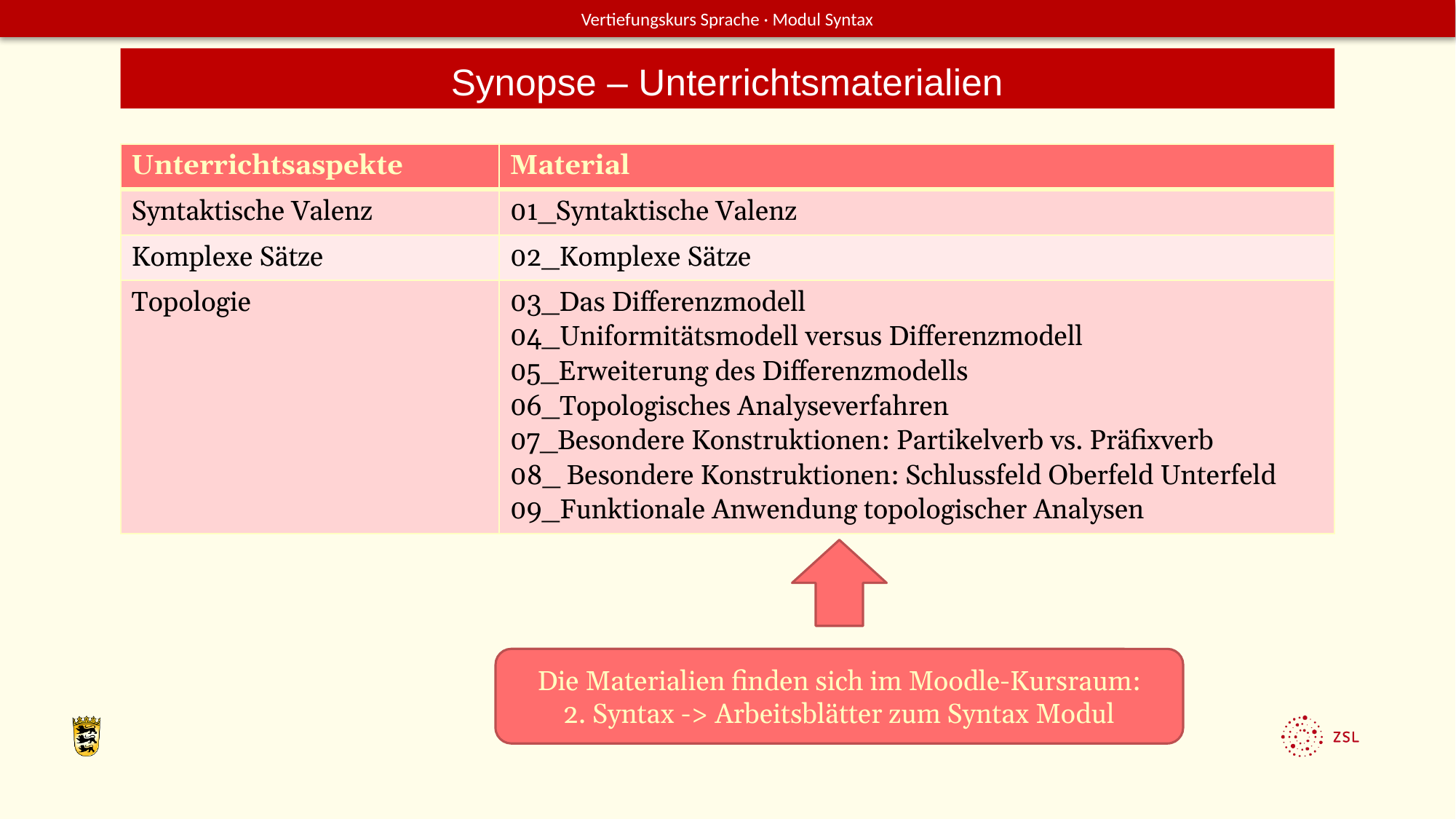

Synopse – Unterrichtsmaterialien
| Unterrichtsaspekte | Material |
| --- | --- |
| Syntaktische Valenz | 01\_Syntaktische Valenz |
| Komplexe Sätze | 02\_Komplexe Sätze |
| Topologie | 03\_Das Differenzmodell 04\_Uniformitätsmodell versus Differenzmodell 05\_Erweiterung des Differenzmodells 06\_Topologisches Analyseverfahren 07\_Besondere Konstruktionen: Partikelverb vs. Präfixverb 08\_ Besondere Konstruktionen: Schlussfeld Oberfeld Unterfeld 09\_Funktionale Anwendung topologischer Analysen |

Die Materialien finden sich im Moodle-Kursraum:
2. Syntax -> Arbeitsblätter zum Syntax Modul